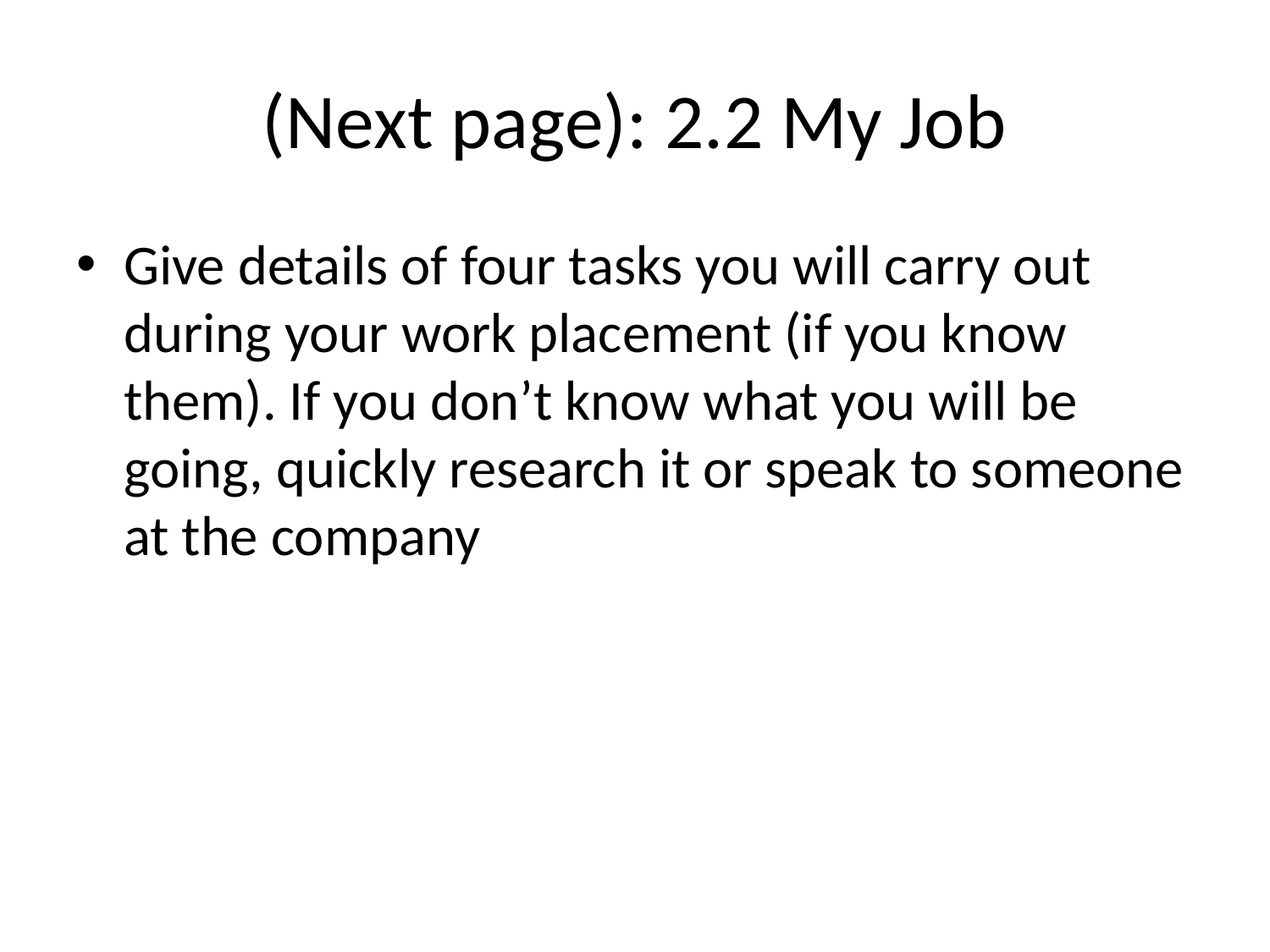

# (Next page): 2.2 My Job
Give details of four tasks you will carry out during your work placement (if you know them). If you don’t know what you will be going, quickly research it or speak to someone at the company